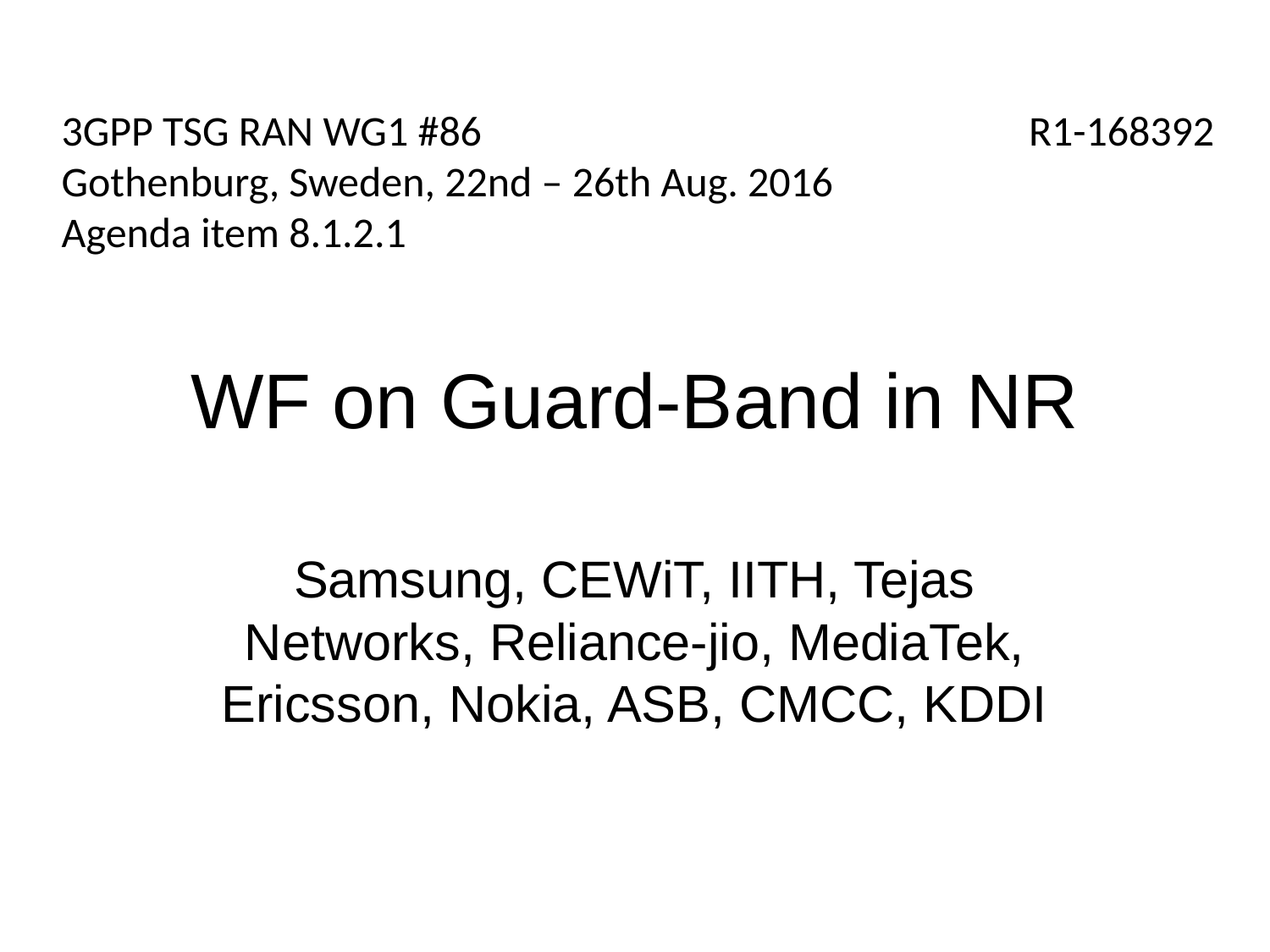

3GPP TSG RAN WG1 #86
Gothenburg, Sweden, 22nd – 26th Aug. 2016
Agenda item 8.1.2.1
R1-168392
# WF on Guard-Band in NR
Samsung, CEWiT, IITH, Tejas Networks, Reliance-jio, MediaTek, Ericsson, Nokia, ASB, CMCC, KDDI